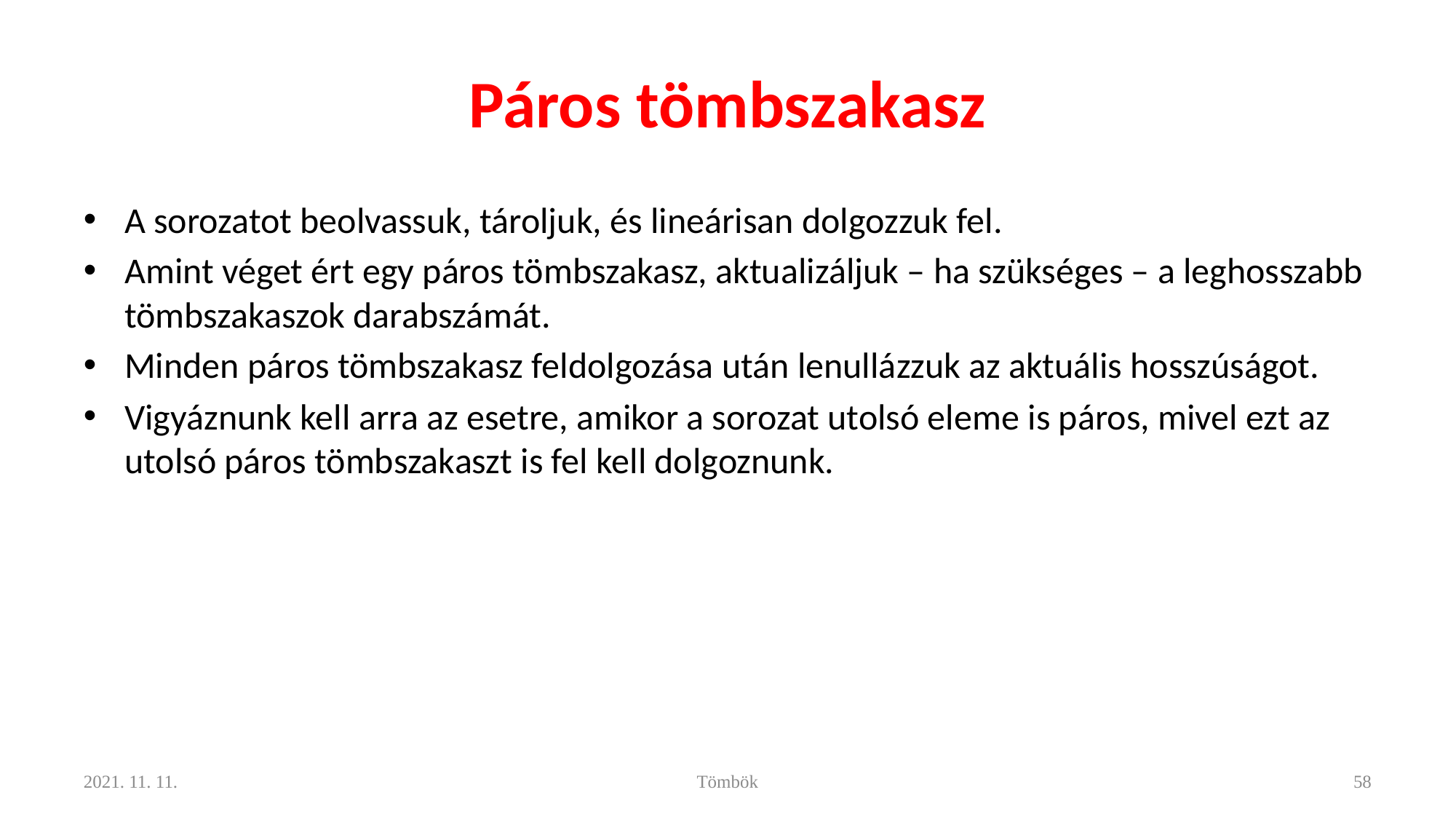

# Páros tömbszakasz
A sorozatot beolvassuk, tároljuk, és lineárisan dolgozzuk fel.
Amint véget ért egy páros tömbszakasz, aktualizáljuk – ha szükséges – a leghosszabb tömbszakaszok darabszámát.
Minden páros tömbszakasz feldolgozása után lenullázzuk az aktuális hosszúságot.
Vigyáznunk kell arra az esetre, amikor a sorozat utolsó eleme is páros, mivel ezt az utolsó páros tömbszakaszt is fel kell dolgoznunk.

2021. 11. 11.
Tömbök
58